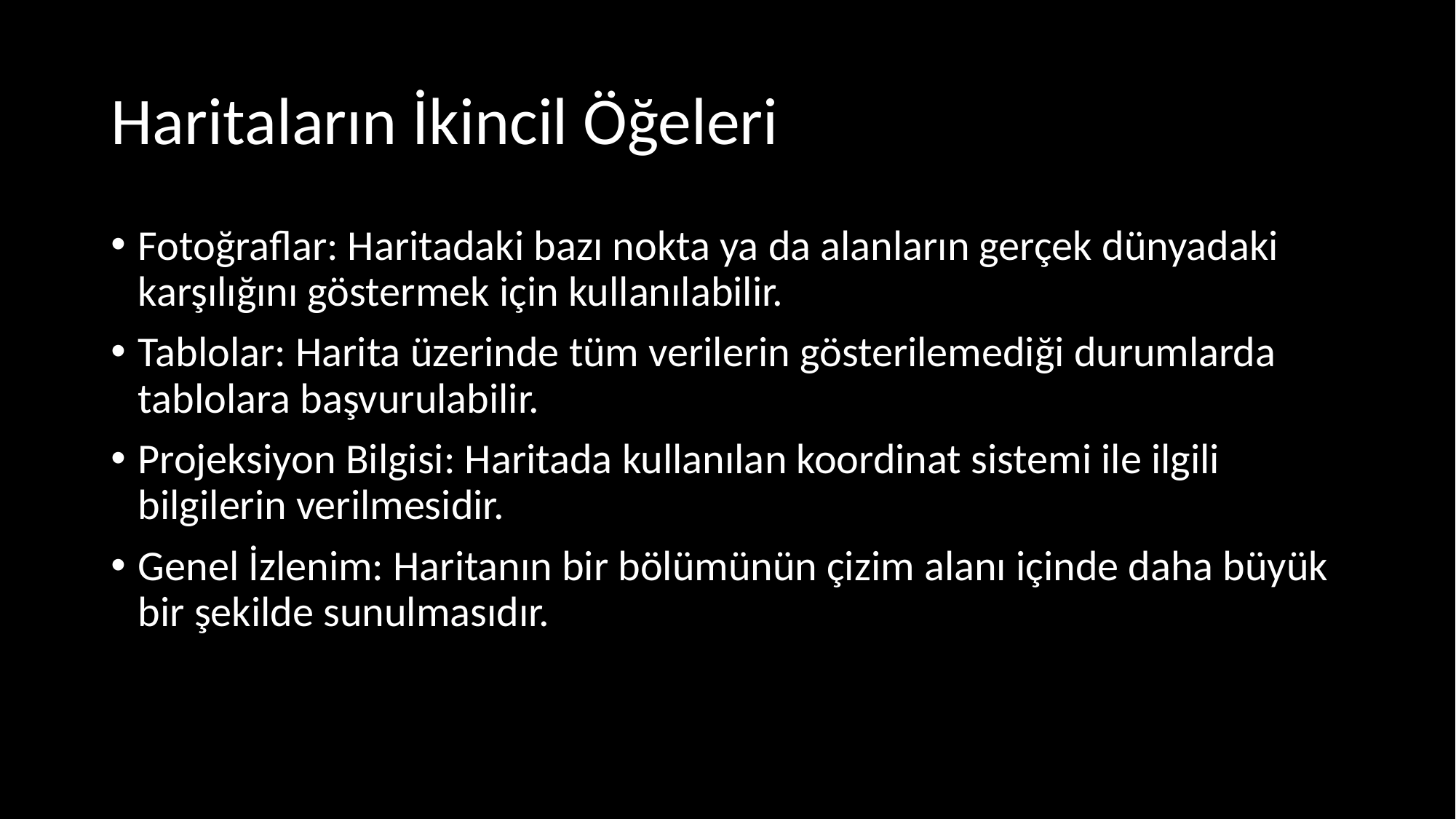

# Haritaların İkincil Öğeleri
Fotoğraflar: Haritadaki bazı nokta ya da alanların gerçek dünyadaki karşılığını göstermek için kullanılabilir.
Tablolar: Harita üzerinde tüm verilerin gösterilemediği durumlarda tablolara başvurulabilir.
Projeksiyon Bilgisi: Haritada kullanılan koordinat sistemi ile ilgili bilgilerin verilmesidir.
Genel İzlenim: Haritanın bir bölümünün çizim alanı içinde daha büyük bir şekilde sunulmasıdır.